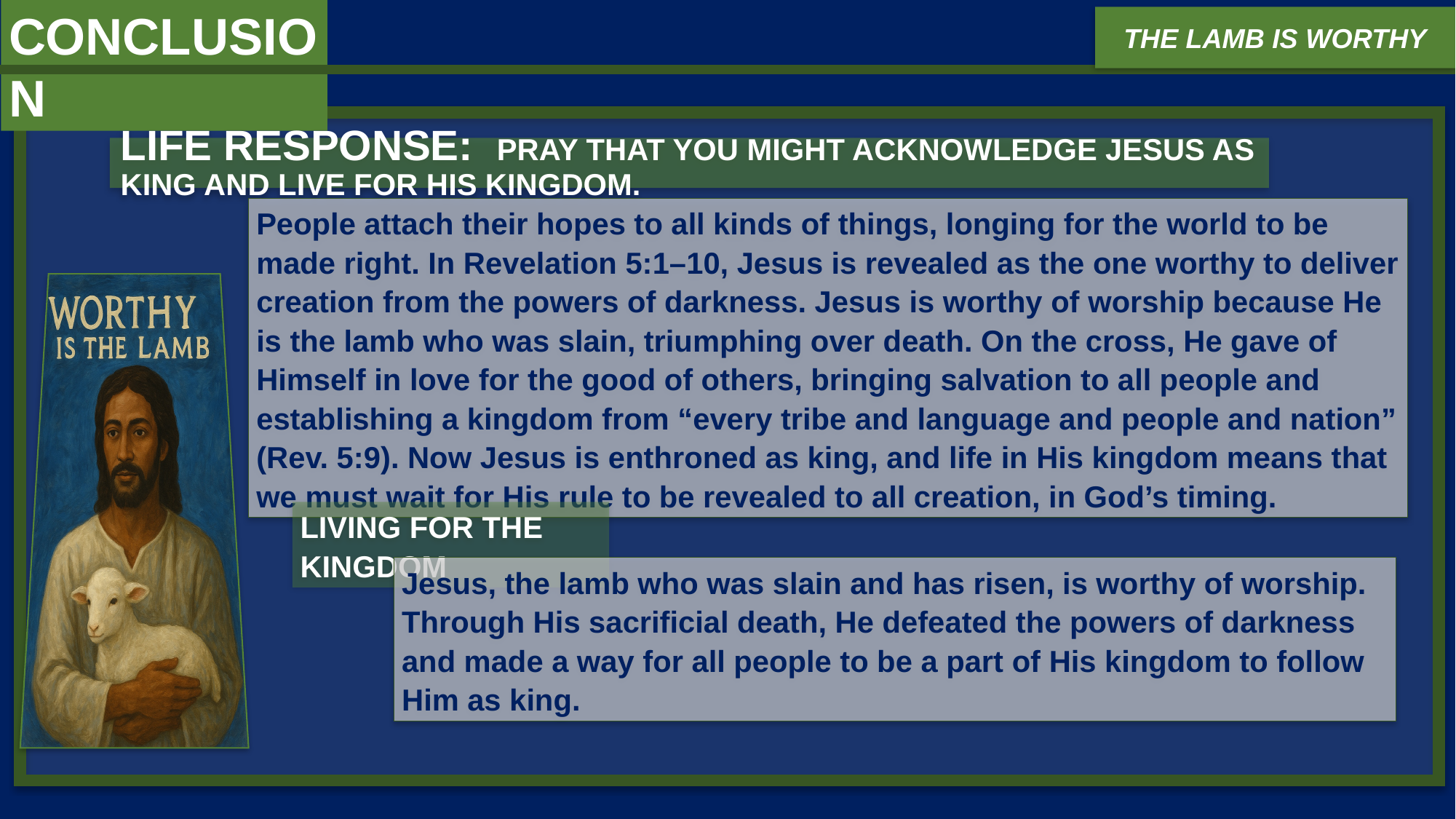

CONCLUSION
The Lamb Is Worthy

Life Response:  Pray that you might acknowledge Jesus as king and live for His kingdom.
People attach their hopes to all kinds of things, longing for the world to be made right. In Revelation 5:1–10, Jesus is revealed as the one worthy to deliver creation from the powers of darkness. Jesus is worthy of worship because He is the lamb who was slain, triumphing over death. On the cross, He gave of Himself in love for the good of others, bringing salvation to all people and establishing a kingdom from “every tribe and language and people and nation” (Rev. 5:9). Now Jesus is enthroned as king, and life in His kingdom means that we must wait for His rule to be revealed to all creation, in God’s timing.

Living for the Kingdom
Jesus, the lamb who was slain and has risen, is worthy of worship. Through His sacrificial death, He defeated the powers of darkness and made a way for all people to be a part of His kingdom to follow Him as king.